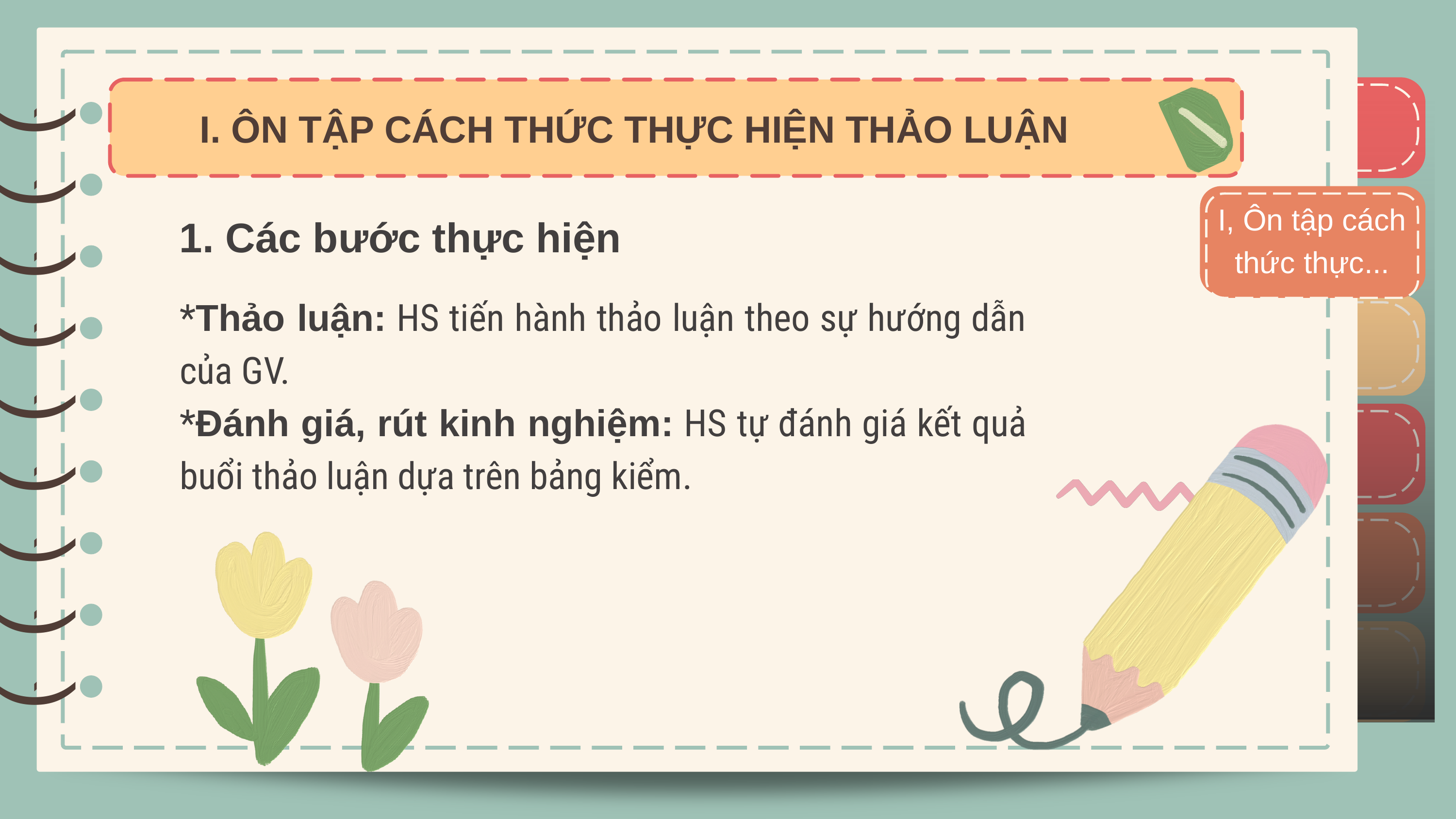

)

)

I. ÔN TẬP CÁCH THỨC THỰC HIỆN THẢO LUẬN
)
)

)

I, Ôn tập cách thức thực...
1. Các bước thực hiện
)

)
)
*Thảo luận: HS tiến hành thảo luận theo sự hướng dẫn của GV.
*Đánh giá, rút kinh nghiệm: HS tự đánh giá kết quả buổi thảo luận dựa trên bảng kiểm.

)

)

)

)

)

)

)
)

)

)